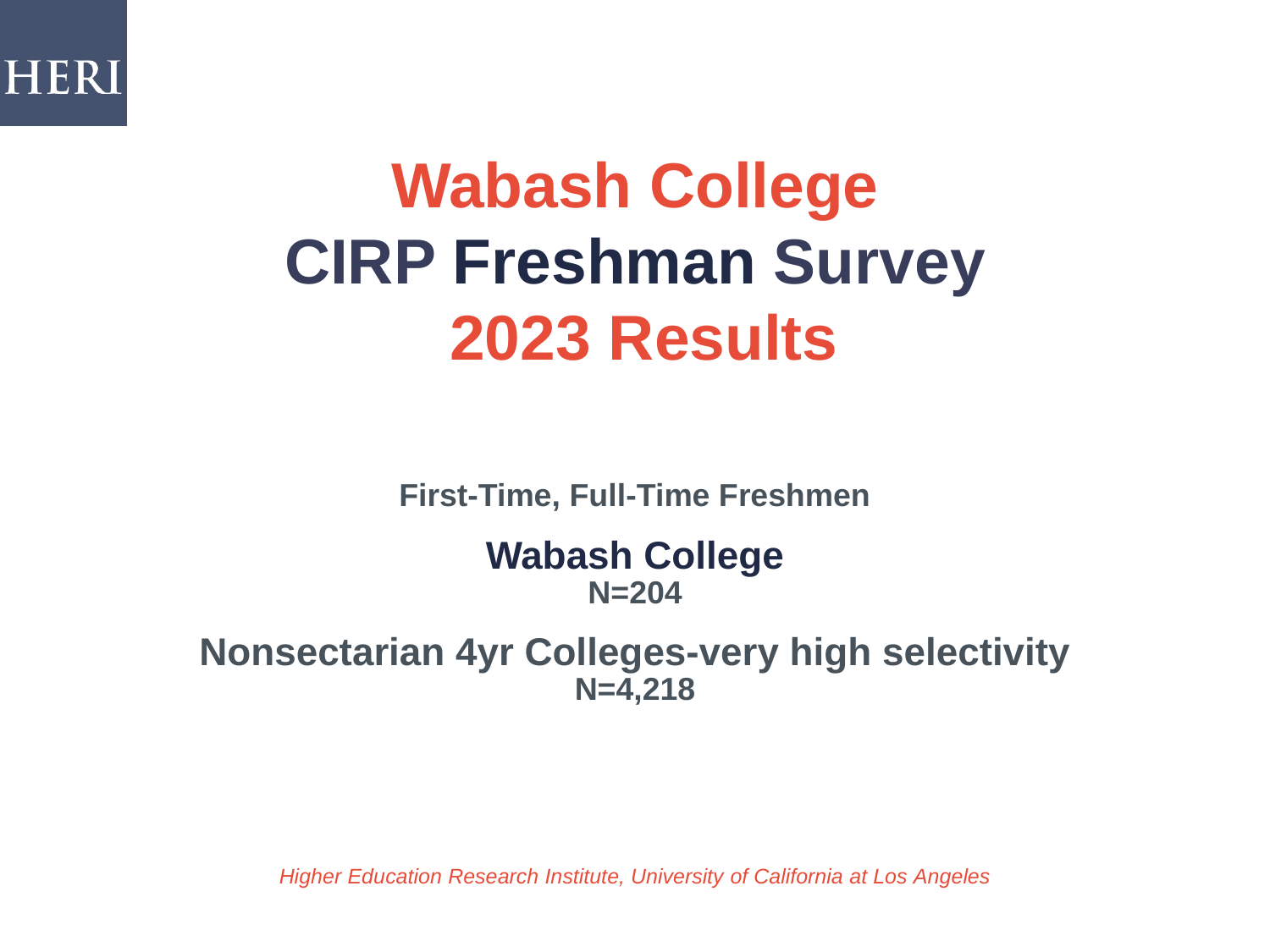

# Wabash College CIRP Freshman Survey 2023 Results
First-Time, Full-Time Freshmen

Wabash College
N=204

Nonsectarian 4yr Colleges-very high selectivity
N=4,218
Higher Education Research Institute, University of California at Los Angeles